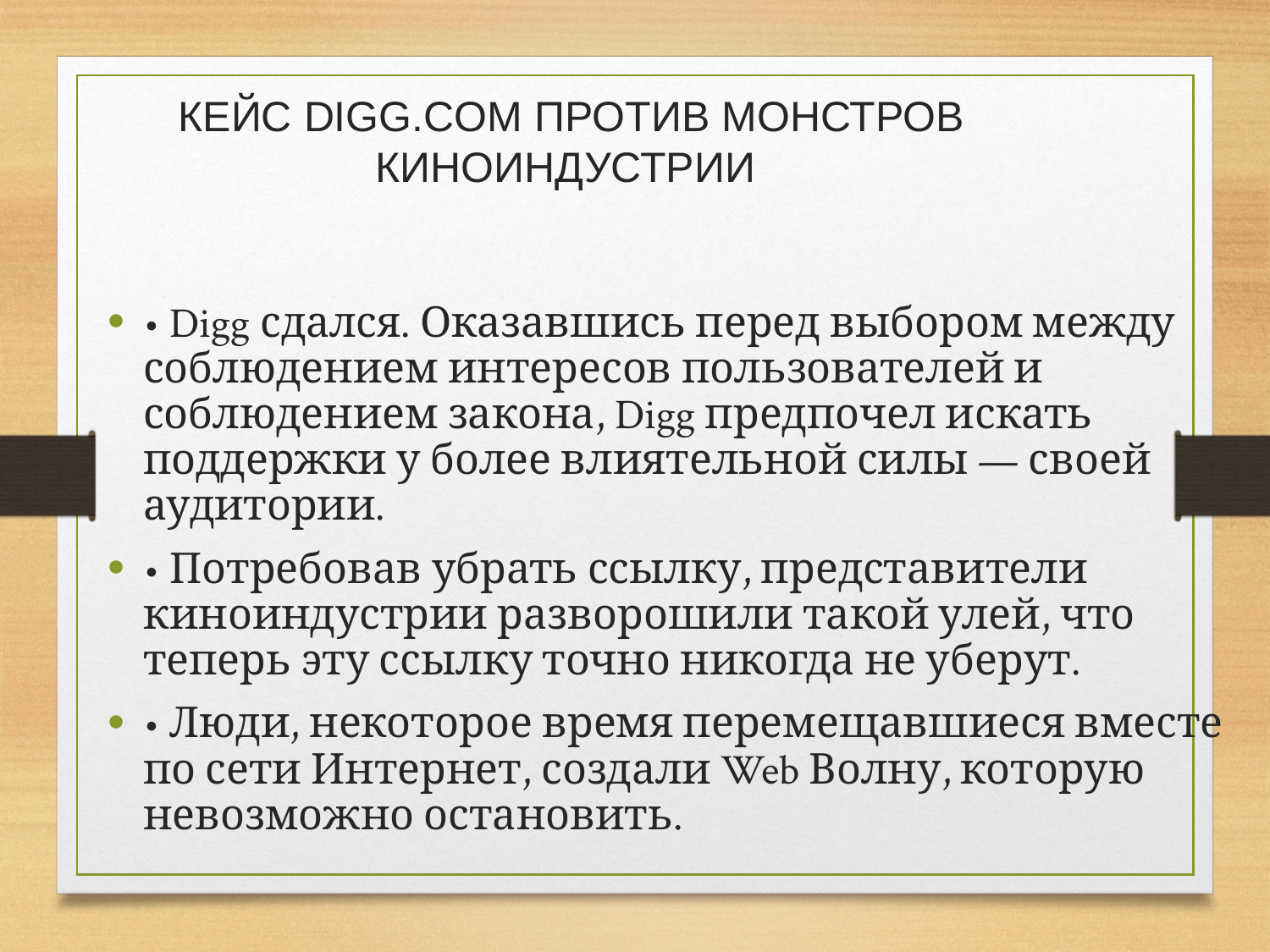

КЕЙС DIGG.COM ПРОТИВ МОНСТРОВ КИНОИНДУСТРИИ

• Digg сдался. Оказавшись перед выбором между соблюдением интересов пользователей и соблюдением закона, Digg предпочел искать поддержки у более влиятельной силы — своей аудитории.
• Потребовав убрать ссылку, представители киноиндустрии разворошили такой улей, что теперь эту ссылку точно никогда не уберут.
• Люди, некоторое время перемещавшиеся вместе по сети Интернет, создали Web Волну, которую невозможно остановить.